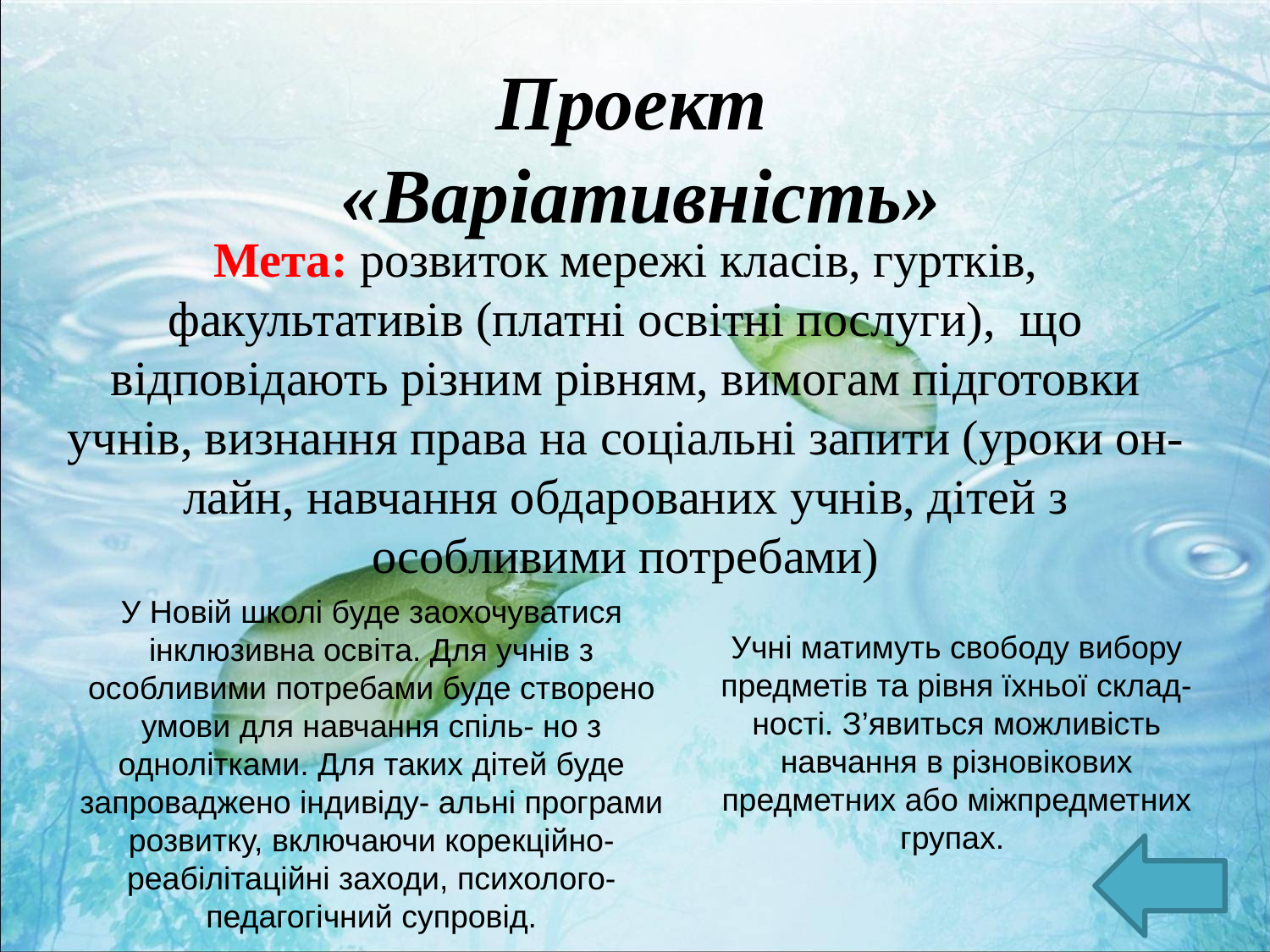

Проект
«Варіативність»
# Мета: розвиток мережі класів, гуртків, факультативів (платні освітні послуги),  що відповідають різним рівням, вимогам підготовки учнів, визнання права на соціальні запити (уроки он-лайн, навчання обдарованих учнів, дітей з особливими потребами)
У Новій школі буде заохочуватися інклюзивна освіта. Для учнів з особливими потребами буде створено умови для навчання спіль- но з однолітками. Для таких дітей буде запроваджено індивіду- альні програми розвитку, включаючи корекційно-реабілітаційні заходи, психолого-педагогічний супровід.
Учні матимуть свободу вибору предметів та рівня їхньої склад-ності. З’явиться можливість навчання в різновікових предметних або міжпредметних групах.